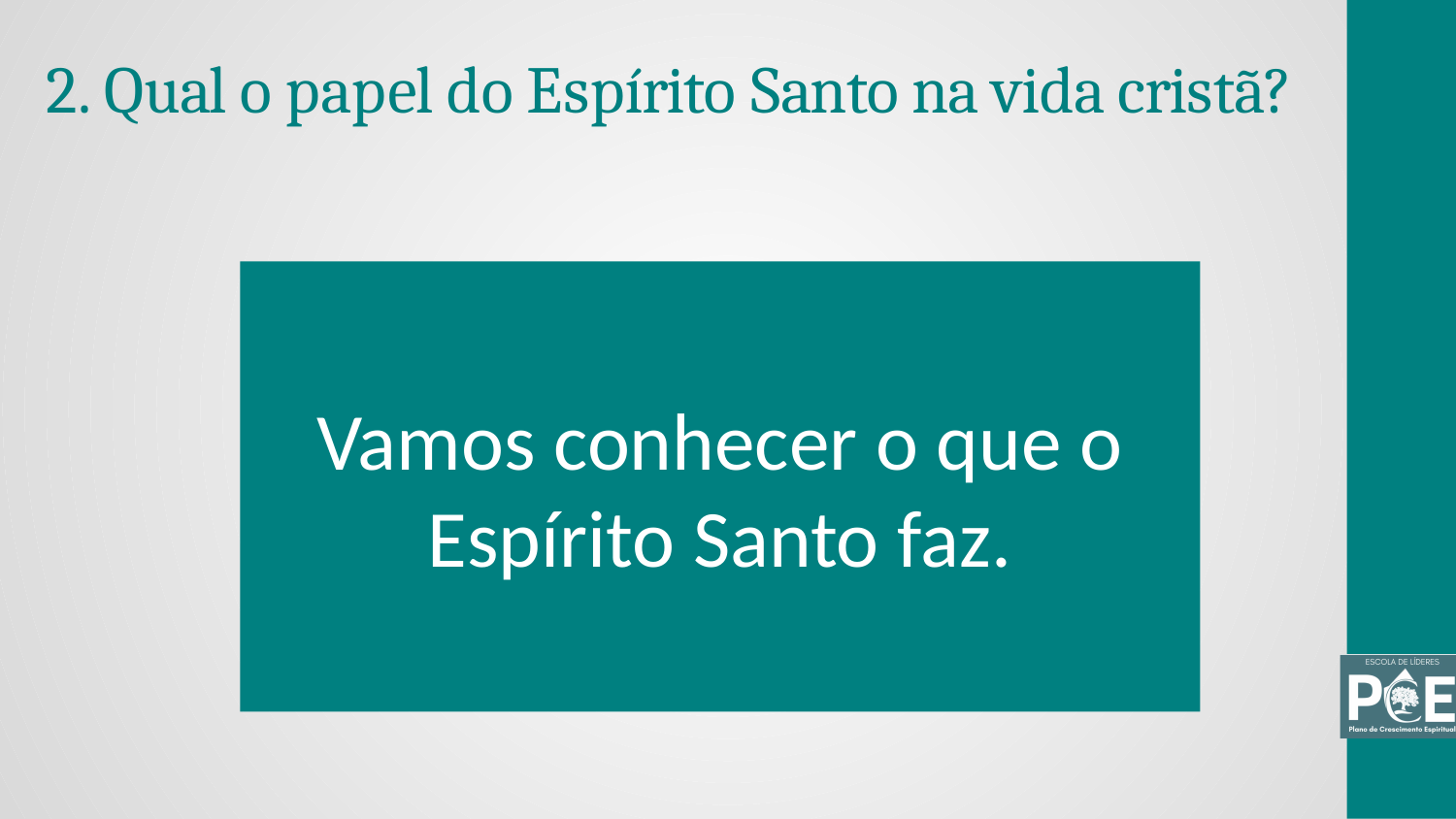

# 2. Qual o papel do Espírito Santo na vida cristã?

Vamos conhecer o que o Espírito Santo faz.